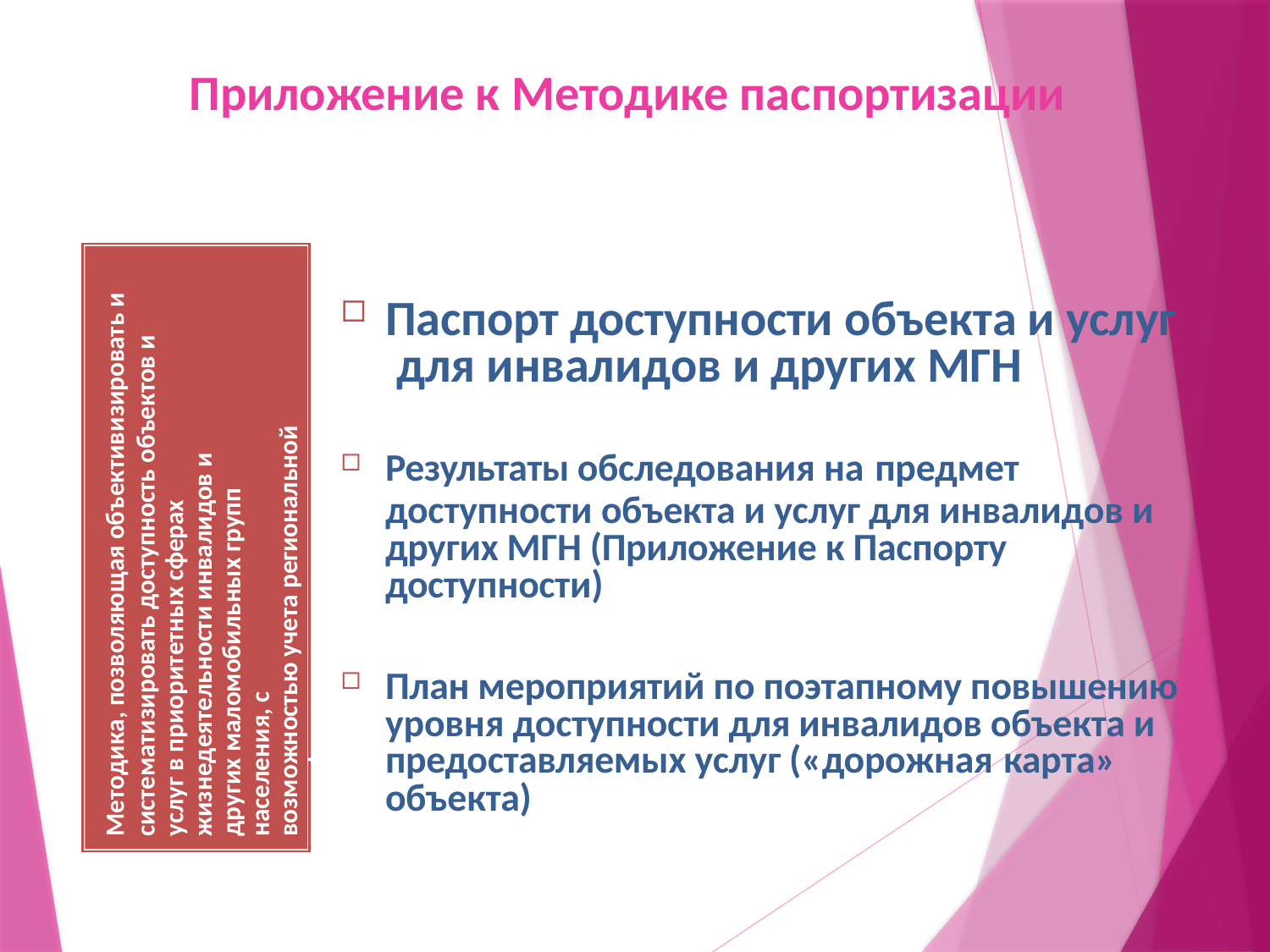

# Приложение к Методике паспортизации

Паспорт доступности объекта и услуг  для инвалидов и других МГН

Результаты обследования на предмет
доступности объекта и услуг для инвалидов и  других МГН (Приложение к Паспорту  доступности)

План мероприятий по поэтапному повышению  уровня доступности для инвалидов объекта и  предоставляемых услуг («дорожная карта»
объекта)
Методика, позволяющая объективизировать и
систематизировать доступность объектов и услуг в приоритетных сферах
жизнедеятельности инвалидов и других маломобильных групп населения, с
возможностью учета региональной специфики